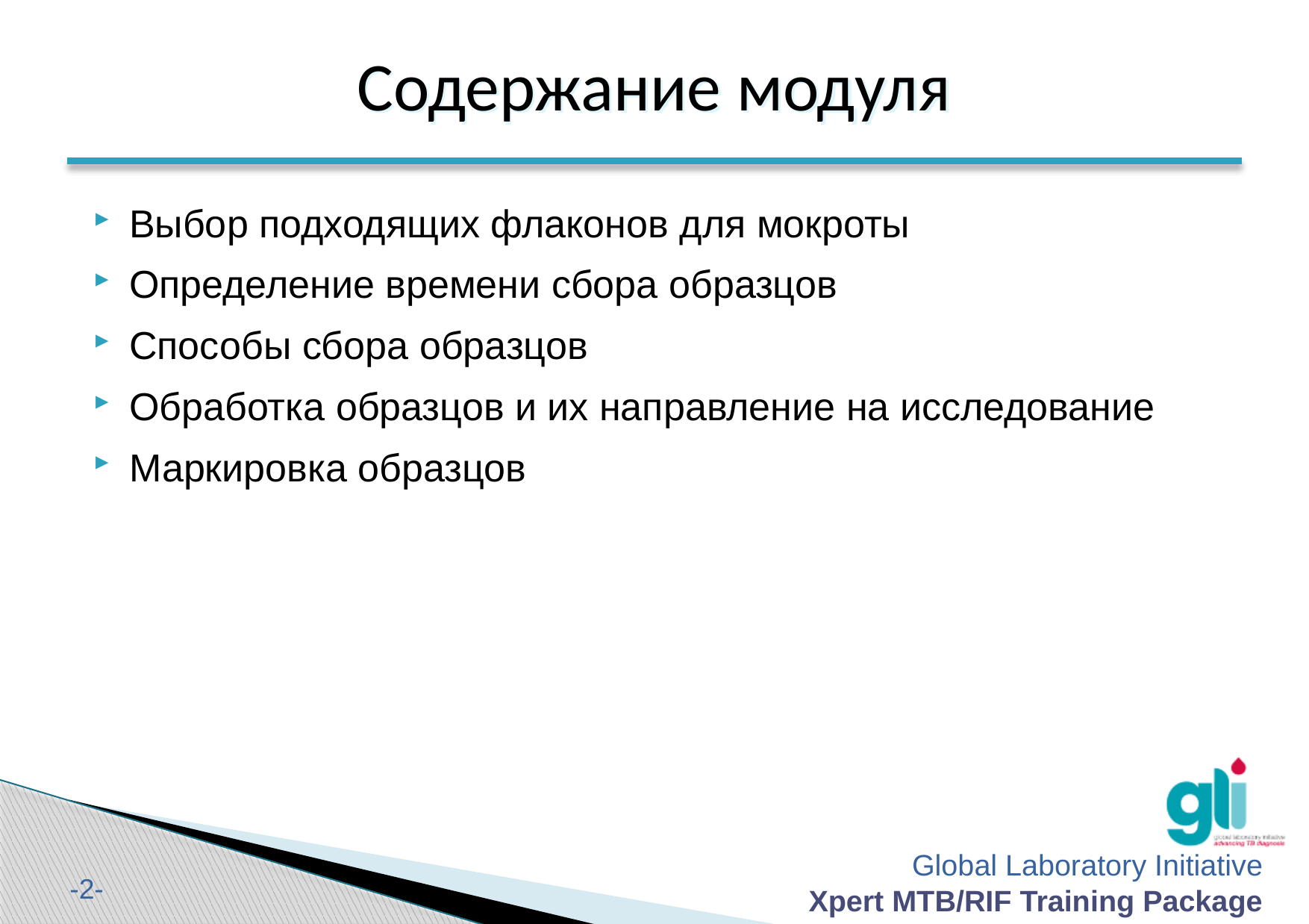

Содержание модуля
#
Выбор подходящих флаконов для мокроты
Определение времени сбора образцов
Способы сбора образцов
Обработка образцов и их направление на исследование
Маркировка образцов